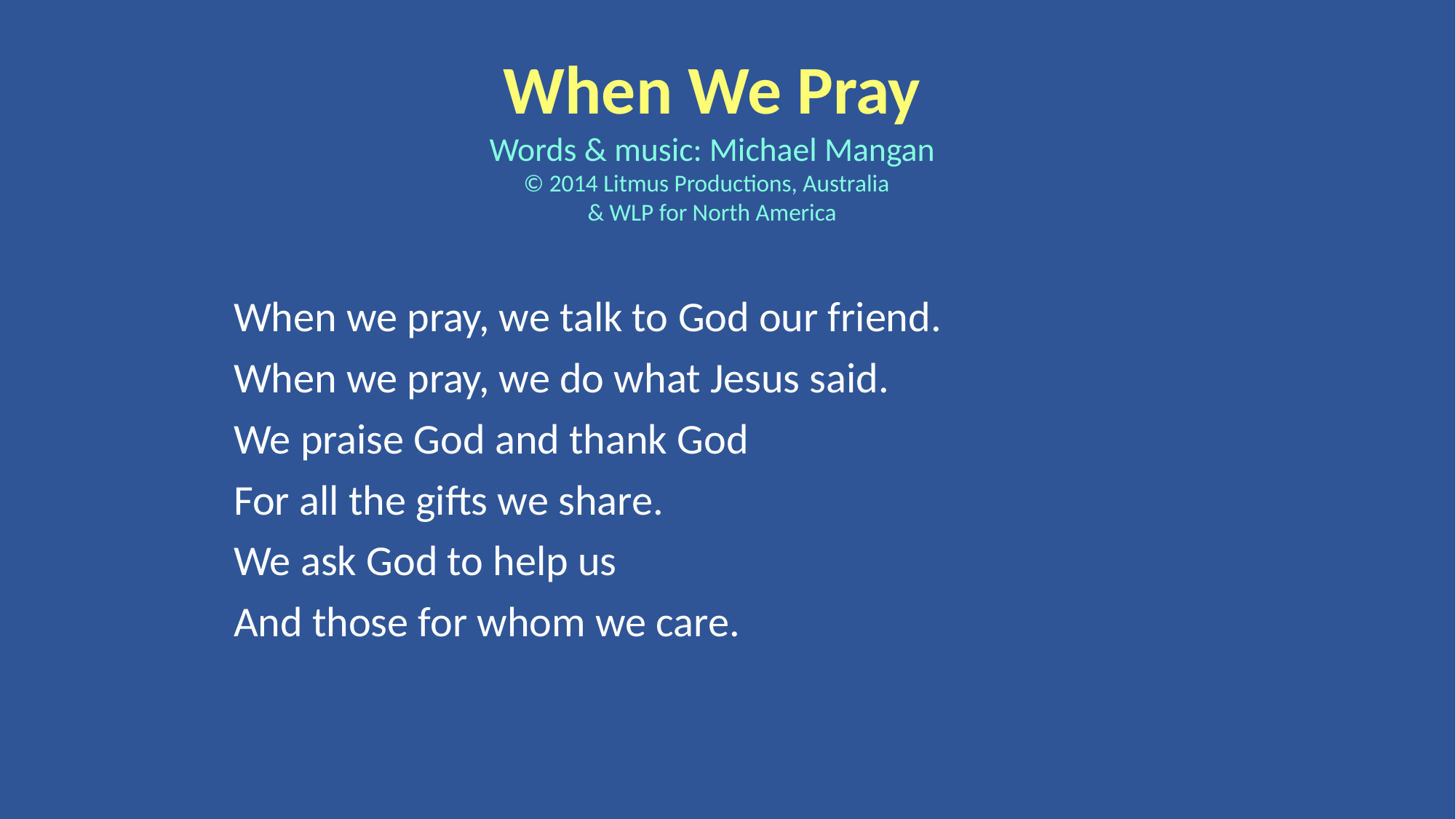

When We Pray
Words & music: Michael Mangan
© 2014 Litmus Productions, Australia
& WLP for North America
When we pray, we talk to God our friend.
When we pray, we do what Jesus said.
We praise God and thank God
For all the gifts we share.
We ask God to help us
And those for whom we care.